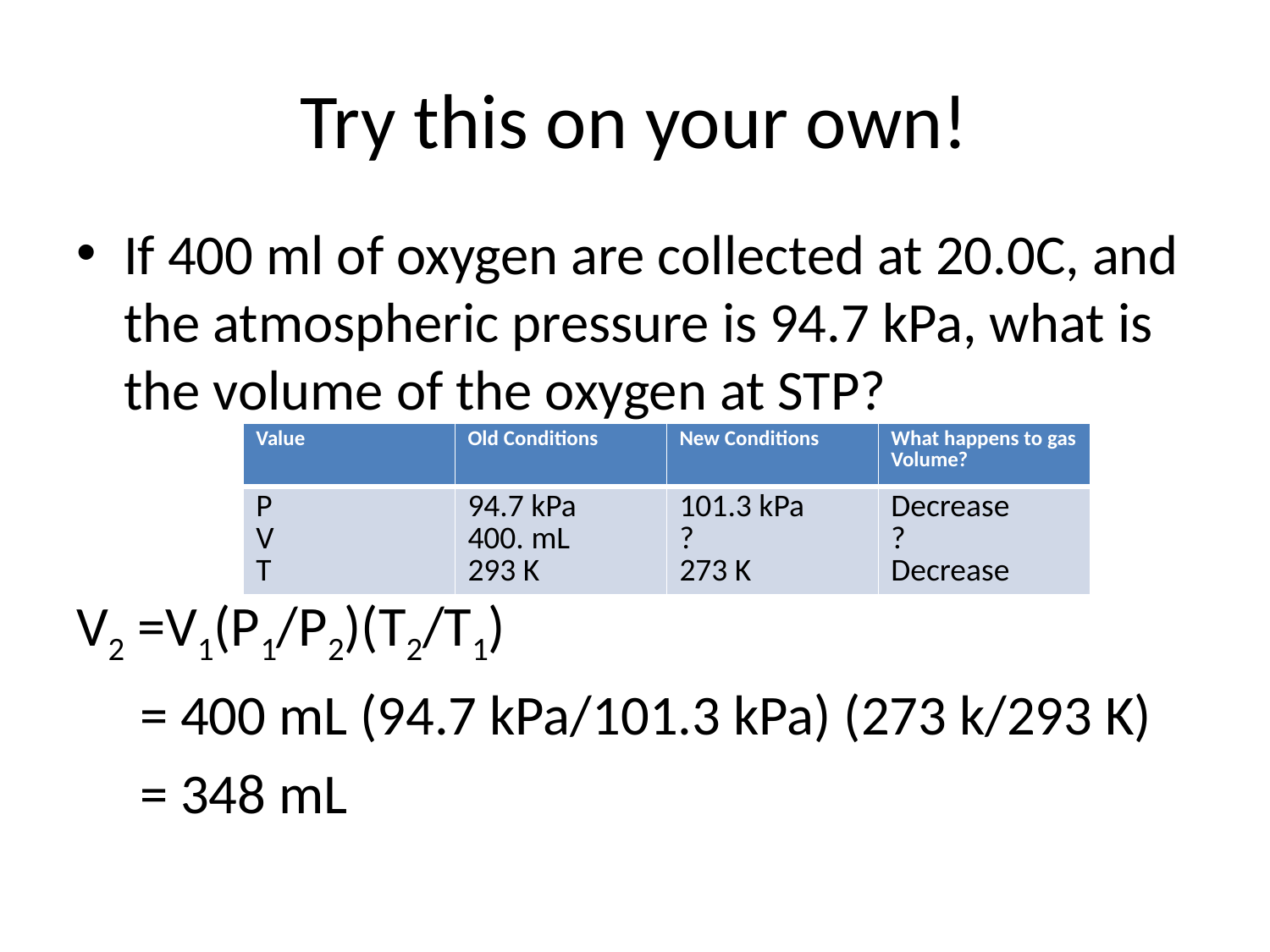

# Try this on your own!
If 400 ml of oxygen are collected at 20.0C, and the atmospheric pressure is 94.7 kPa, what is the volume of the oxygen at STP?

V2 =V1(P1/P2)(T2/T1)
     = 400 mL (94.7 kPa/101.3 kPa) (273 k/293 K)
     = 348 mL
| Value | Old Conditions | New Conditions | What happens to gas Volume? |
| --- | --- | --- | --- |
| P V T | 94.7 kPa 400. mL 293 K | 101.3 kPa ? 273 K | Decrease ? Decrease |